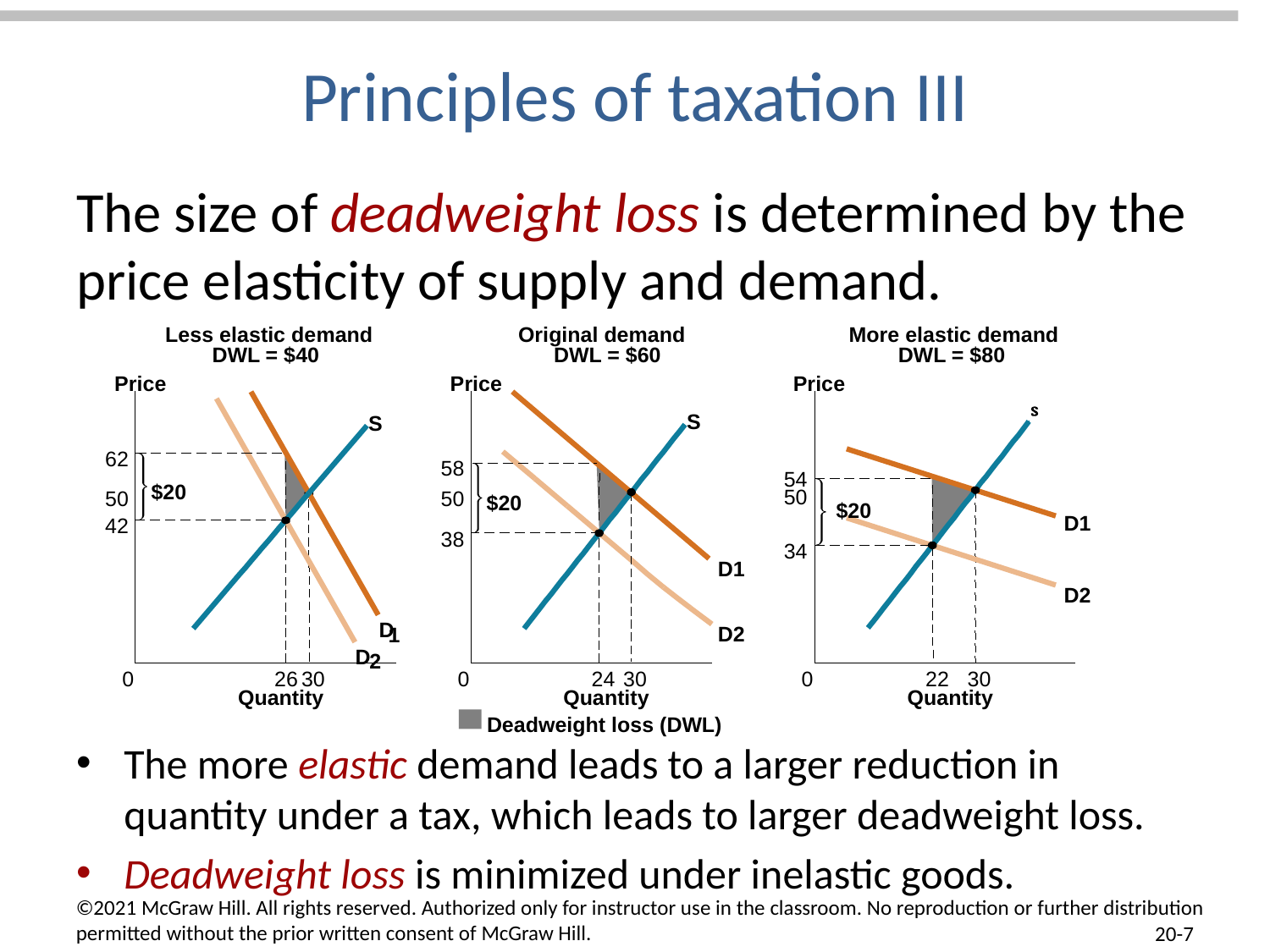

# Principles of taxation III
The size of deadweight loss is determined by the price elasticity of supply and demand.

Less elastic demand
Price

S

50

D
1

D
2

0
30
Quantity
Original demand
Price

S

50

D1

D2

0
30
Quantity
More elastic demand
Price

50

D1

D2

0
30
Quantity
DWL = $40
DWL = $60

DWL = $80

62

$20
42

58

$20

38

24

26
54

$20

34

22

Deadweight loss (DWL)
The more elastic demand leads to a larger reduction in quantity under a tax, which leads to larger deadweight loss.
Deadweight loss is minimized under inelastic goods.